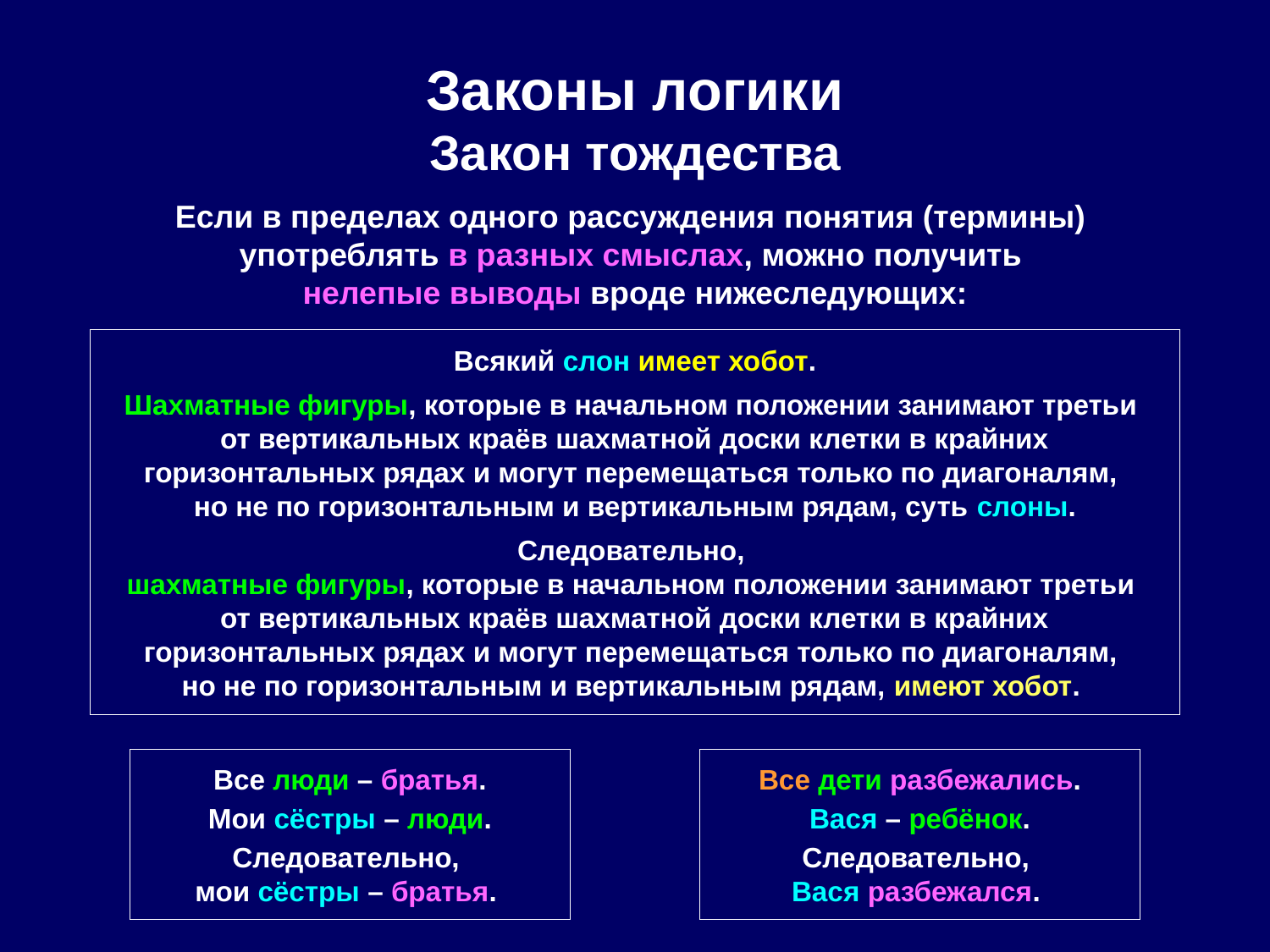

# Законы логики Закон тождества
Если в пределах одного рассуждения понятия (термины)
употреблять в разных смыслах, можно получить
нелепые выводы вроде нижеследующих:
Всякий слон имеет хобот.
Шахматные фигуры, которые в начальном положении занимают третьи
от вертикальных краёв шахматной доски клетки в крайних горизонтальных рядах и могут перемещаться только по диагоналям,
но не по горизонтальным и вертикальным рядам, суть слоны.
Следовательно,
шахматные фигуры, которые в начальном положении занимают третьи
от вертикальных краёв шахматной доски клетки в крайних горизонтальных рядах и могут перемещаться только по диагоналям,
но не по горизонтальным и вертикальным рядам, имеют хобот.
Все люди – братья.
Мои сёстры – люди.
Следовательно,
мои сёстры – братья.
Все дети разбежались.
Вася – ребёнок.
Следовательно,
Вася разбежался.